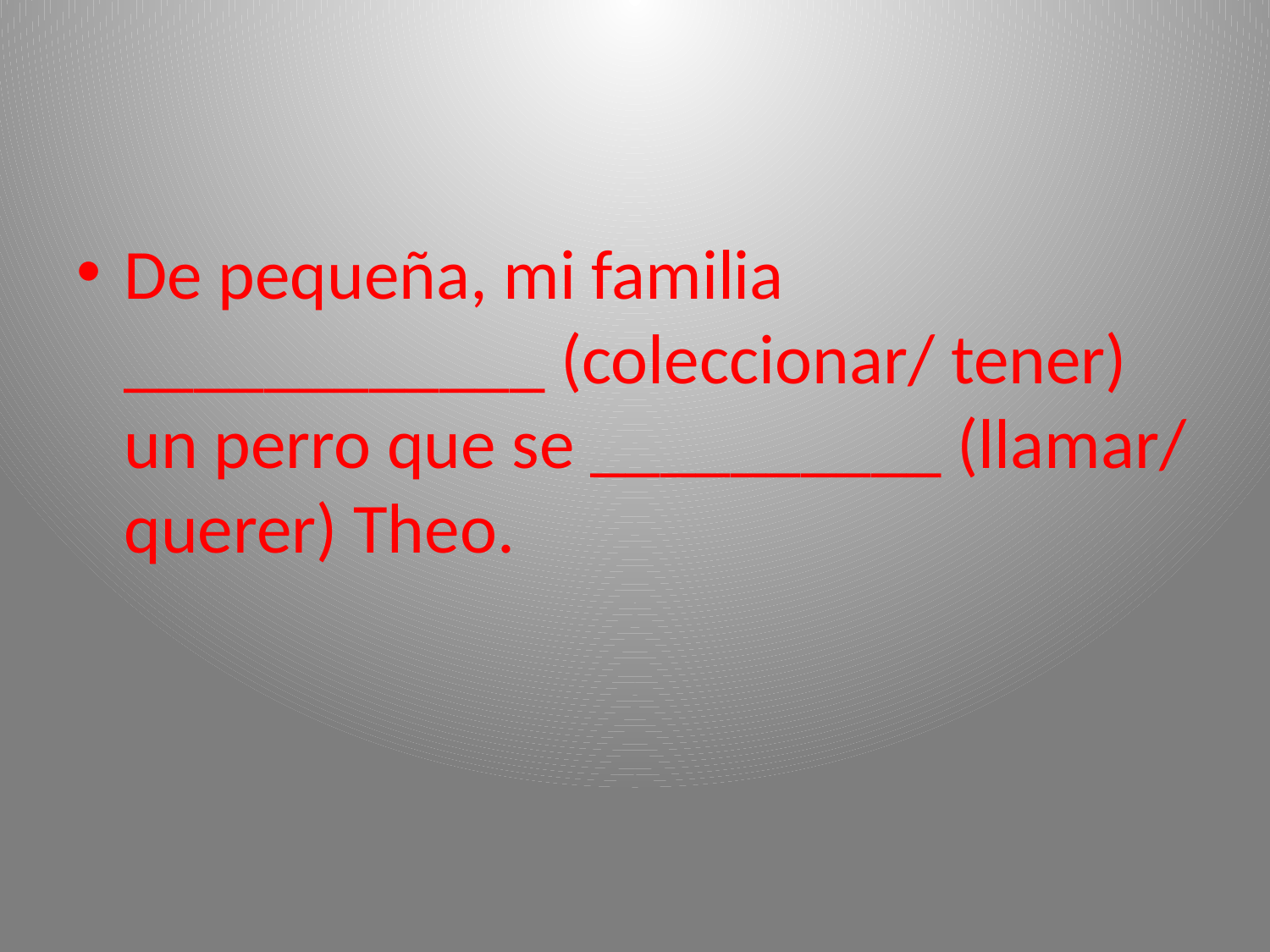

#
De pequeña, mi familia ____________ (coleccionar/ tener) un perro que se __________ (llamar/ querer) Theo.